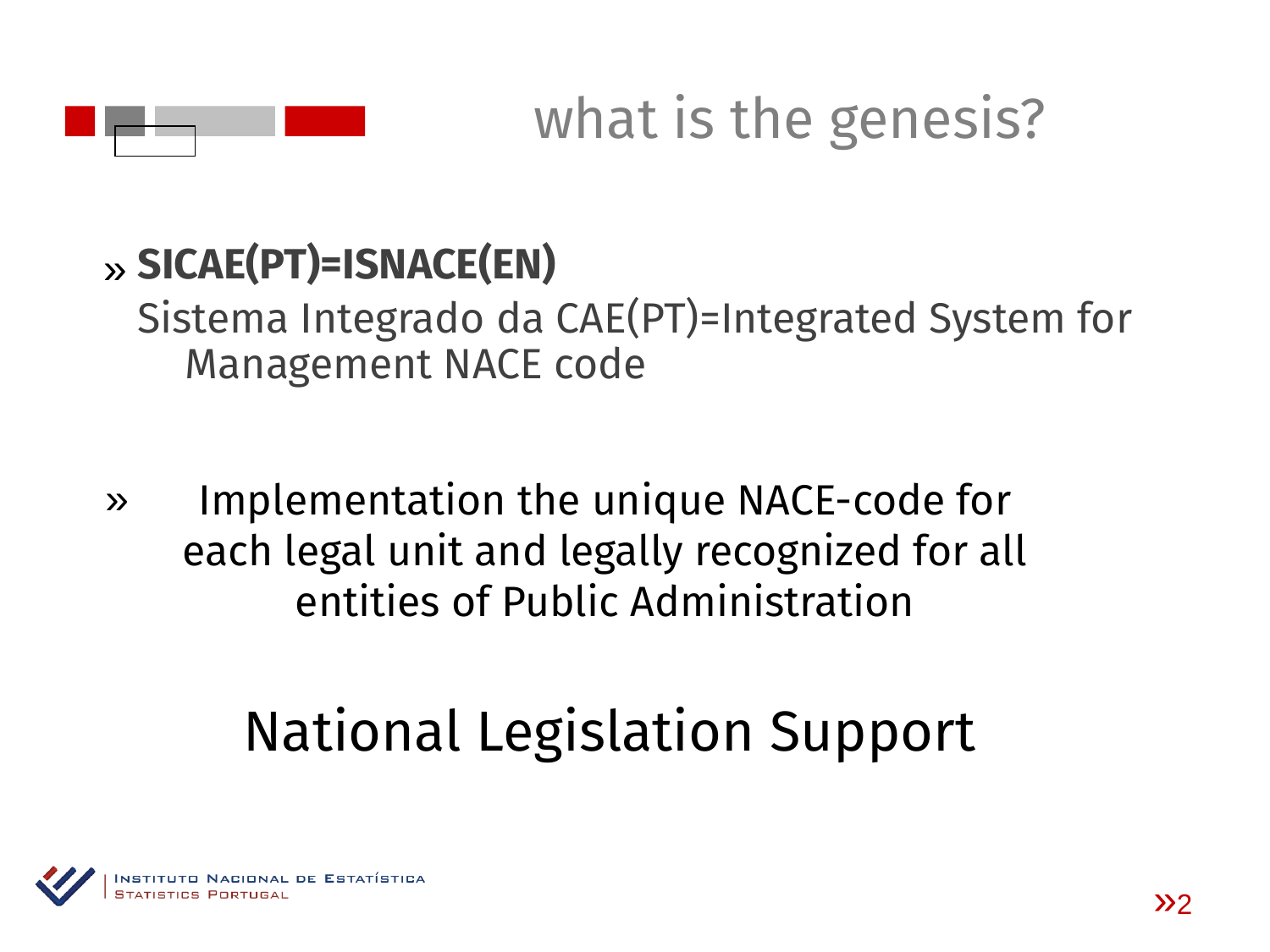

what is the genesis?
SICAE(PT)=ISNACE(EN)
Sistema Integrado da CAE(PT)=Integrated System for Management NACE code

«
Implementation the unique NACE-code for each legal unit and legally recognized for all entities of Public Administration
«
National Legislation Support